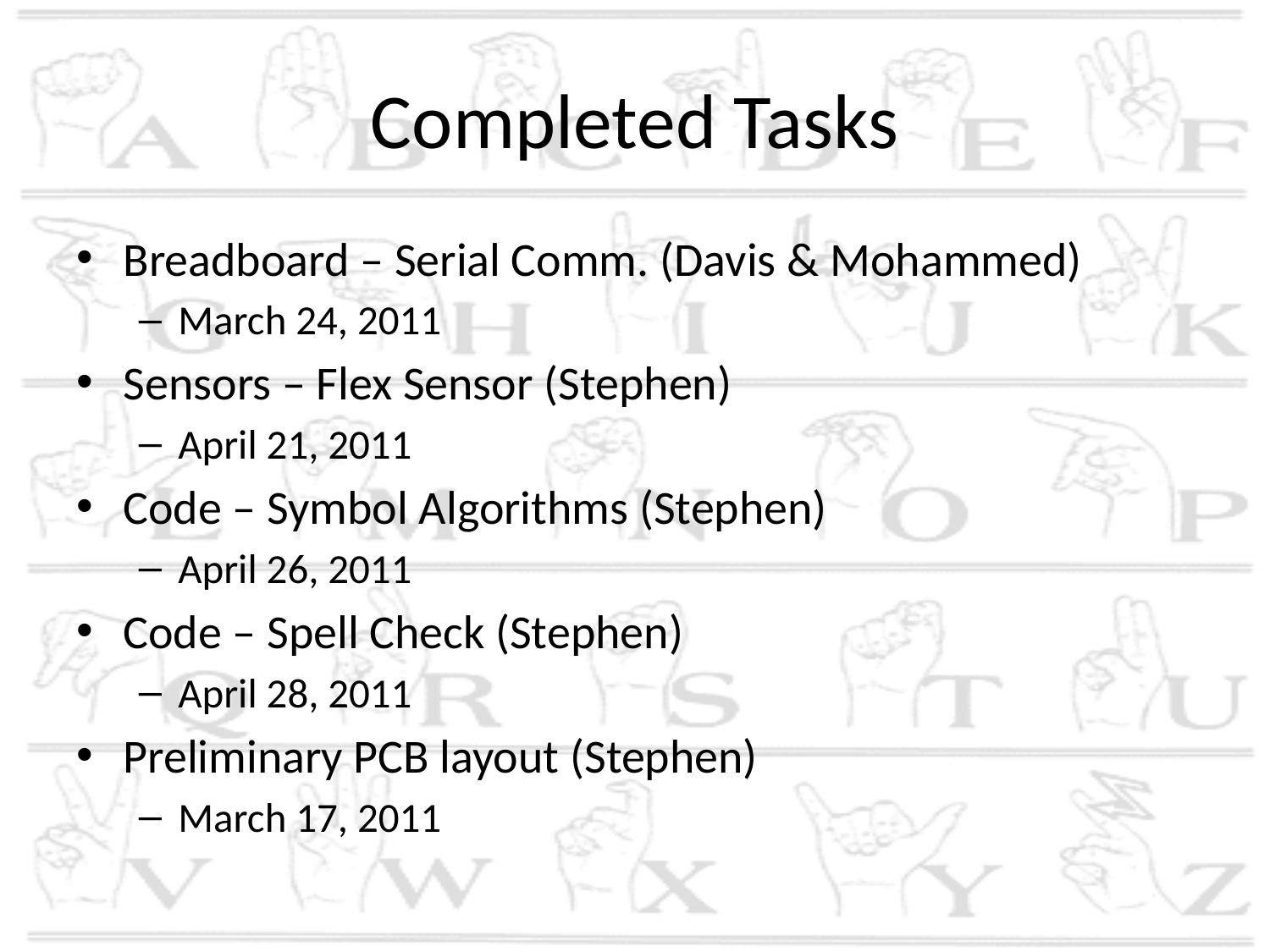

# Completed Tasks
Breadboard – Serial Comm. (Davis & Mohammed)
March 24, 2011
Sensors – Flex Sensor (Stephen)
April 21, 2011
Code – Symbol Algorithms (Stephen)
April 26, 2011
Code – Spell Check (Stephen)
April 28, 2011
Preliminary PCB layout (Stephen)
March 17, 2011